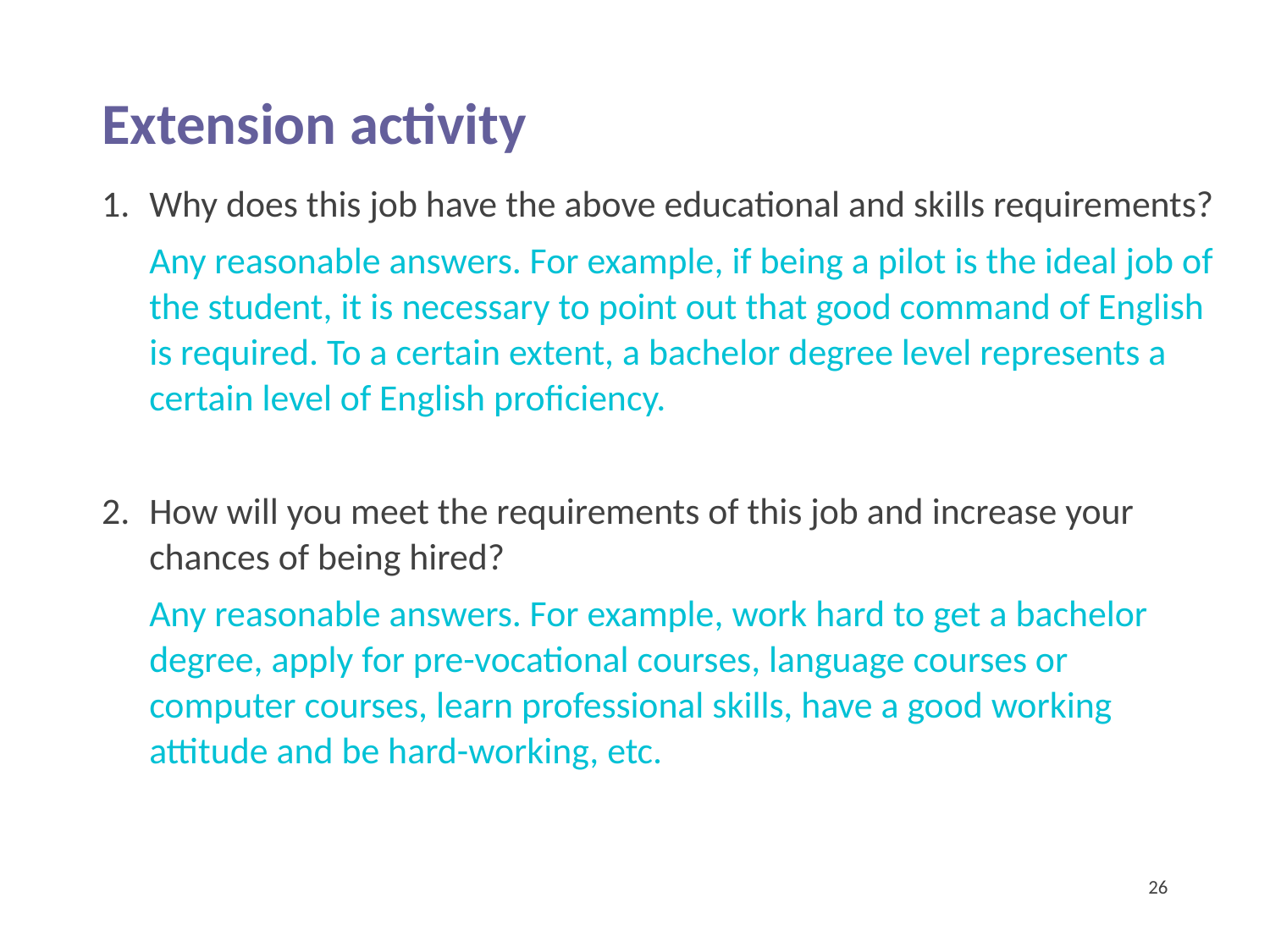

Extension activity
Why does this job have the above educational and skills requirements?
Any reasonable answers. For example, if being a pilot is the ideal job of the student, it is necessary to point out that good command of English is required. To a certain extent, a bachelor degree level represents a certain level of English proficiency.

How will you meet the requirements of this job and increase your chances of being hired?
Any reasonable answers. For example, work hard to get a bachelor degree, apply for pre-vocational courses, language courses or computer courses, learn professional skills, have a good working attitude and be hard-working, etc.

26